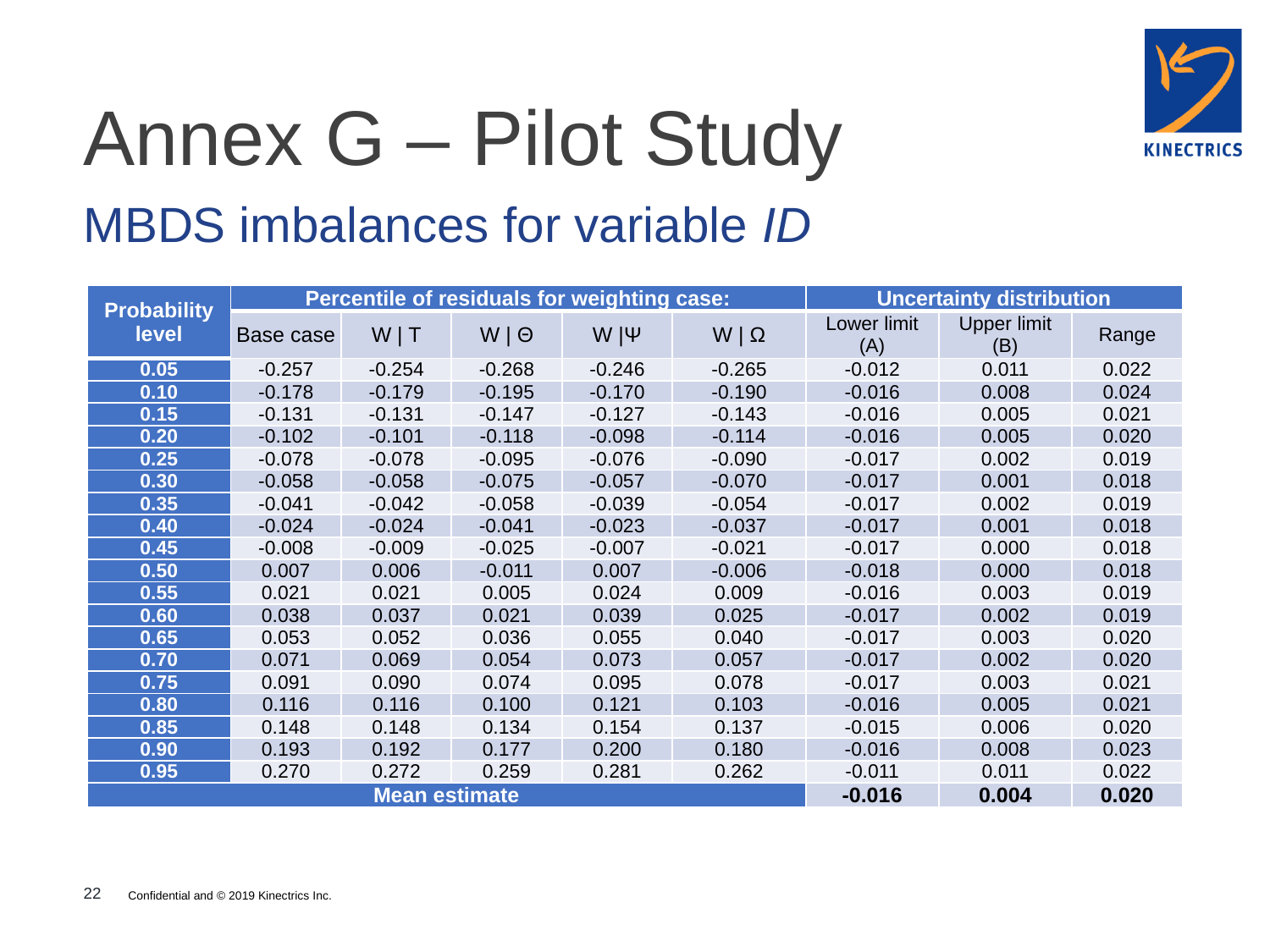

# Annex G – Pilot Study
MBDS imbalances for variable ID
| Probability level | Percentile of residuals for weighting case: |  |  |  |  | Uncertainty distribution |  |  |
| --- | --- | --- | --- | --- | --- | --- | --- | --- |
|  | Base case | W | T | W | Θ | W |Ψ | W | Ω | Lower limit (A) | Upper limit (B) | Range |
| 0.05 | -0.257 | -0.254 | -0.268 | -0.246 | -0.265 | -0.012 | 0.011 | 0.022 |
| 0.10 | -0.178 | -0.179 | -0.195 | -0.170 | -0.190 | -0.016 | 0.008 | 0.024 |
| 0.15 | -0.131 | -0.131 | -0.147 | -0.127 | -0.143 | -0.016 | 0.005 | 0.021 |
| 0.20 | -0.102 | -0.101 | -0.118 | -0.098 | -0.114 | -0.016 | 0.005 | 0.020 |
| 0.25 | -0.078 | -0.078 | -0.095 | -0.076 | -0.090 | -0.017 | 0.002 | 0.019 |
| 0.30 | -0.058 | -0.058 | -0.075 | -0.057 | -0.070 | -0.017 | 0.001 | 0.018 |
| 0.35 | -0.041 | -0.042 | -0.058 | -0.039 | -0.054 | -0.017 | 0.002 | 0.019 |
| 0.40 | -0.024 | -0.024 | -0.041 | -0.023 | -0.037 | -0.017 | 0.001 | 0.018 |
| 0.45 | -0.008 | -0.009 | -0.025 | -0.007 | -0.021 | -0.017 | 0.000 | 0.018 |
| 0.50 | 0.007 | 0.006 | -0.011 | 0.007 | -0.006 | -0.018 | 0.000 | 0.018 |
| 0.55 | 0.021 | 0.021 | 0.005 | 0.024 | 0.009 | -0.016 | 0.003 | 0.019 |
| 0.60 | 0.038 | 0.037 | 0.021 | 0.039 | 0.025 | -0.017 | 0.002 | 0.019 |
| 0.65 | 0.053 | 0.052 | 0.036 | 0.055 | 0.040 | -0.017 | 0.003 | 0.020 |
| 0.70 | 0.071 | 0.069 | 0.054 | 0.073 | 0.057 | -0.017 | 0.002 | 0.020 |
| 0.75 | 0.091 | 0.090 | 0.074 | 0.095 | 0.078 | -0.017 | 0.003 | 0.021 |
| 0.80 | 0.116 | 0.116 | 0.100 | 0.121 | 0.103 | -0.016 | 0.005 | 0.021 |
| 0.85 | 0.148 | 0.148 | 0.134 | 0.154 | 0.137 | -0.015 | 0.006 | 0.020 |
| 0.90 | 0.193 | 0.192 | 0.177 | 0.200 | 0.180 | -0.016 | 0.008 | 0.023 |
| 0.95 | 0.270 | 0.272 | 0.259 | 0.281 | 0.262 | -0.011 | 0.011 | 0.022 |
| Mean estimate |  |  |  |  |  | -0.016 | 0.004 | 0.020 |